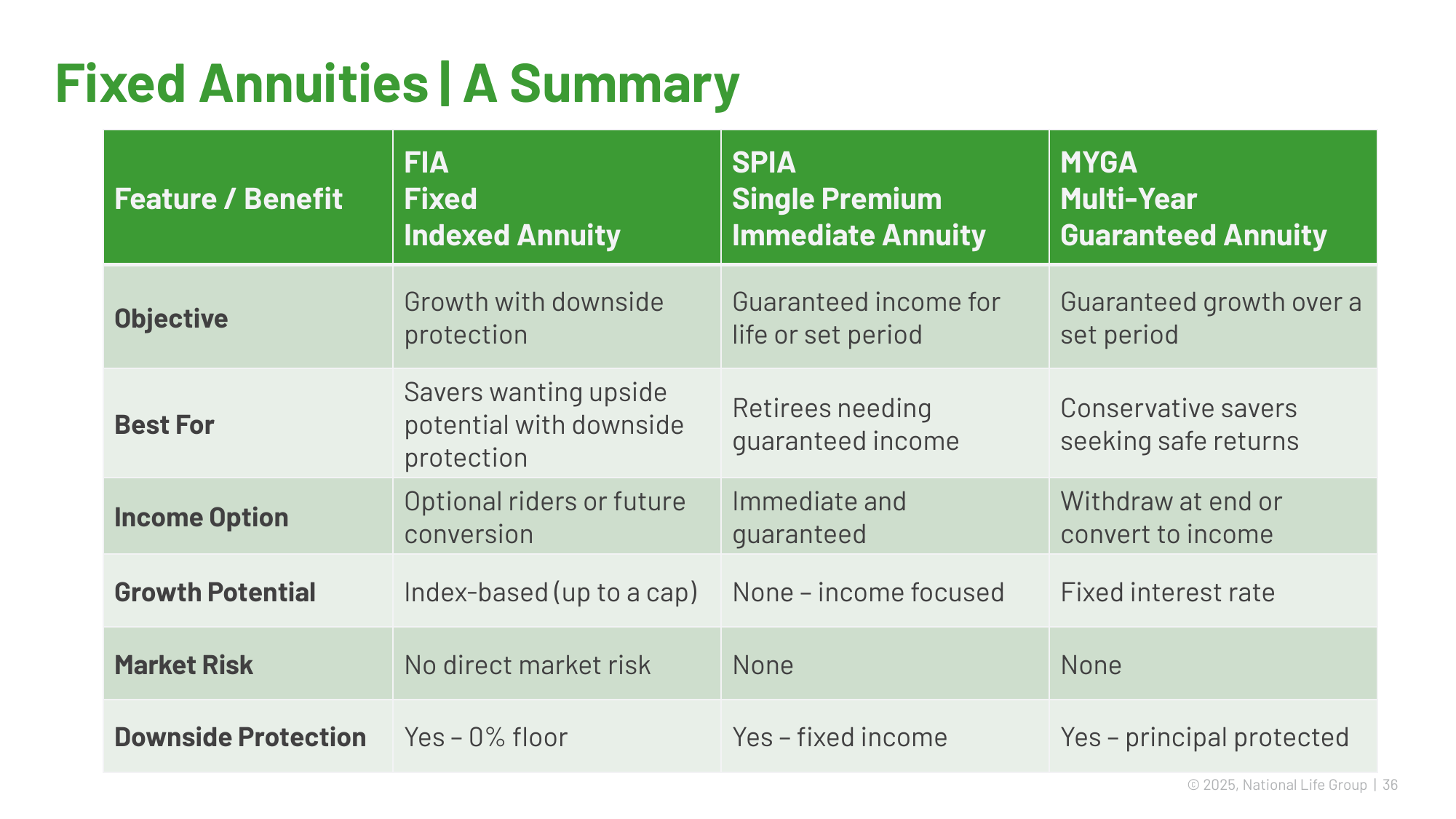

# Fixed Annuities | A Summary
| Feature / Benefit | FIA Fixed Indexed Annuity | SPIA Single Premium Immediate Annuity | MYGA Multi-Year Guaranteed Annuity |
| --- | --- | --- | --- |
| Objective | Growth with downside protection | Guaranteed income for life or set period | Guaranteed growth over a set period |
| Best For | Savers wanting upside potential with downside protection | Retirees needing guaranteed income | Conservative savers seeking safe returns |
| Income Option | Optional riders or future conversion | Immediate and guaranteed | Withdraw at end or convert to income |
| Growth Potential | Index-based (up to a cap) | None – income focused | Fixed interest rate |
| Market Risk | No direct market risk | None | None |
| Downside Protection | Yes – 0% floor | Yes – fixed income | Yes – principal protected |
© 2025, National Life Group  |  36